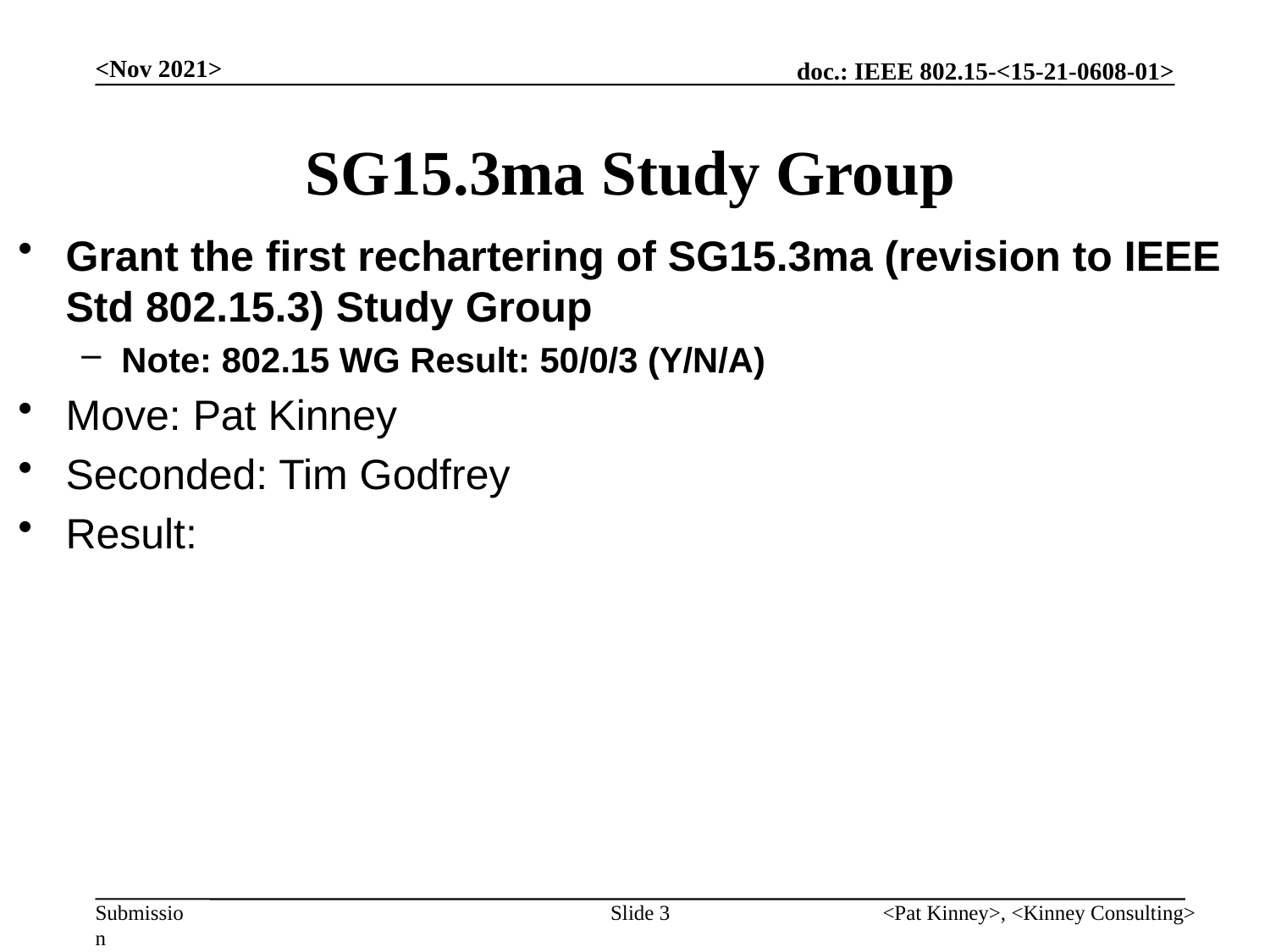

<Nov 2021>

# SG15.3ma Study Group
Grant the first rechartering of SG15.3ma (revision to IEEE Std 802.15.3) Study Group
Note: 802.15 WG Result: 50/0/3 (Y/N/A)
Move: Pat Kinney
Seconded: Tim Godfrey
Result:
Slide 3
<Pat Kinney>, <Kinney Consulting>